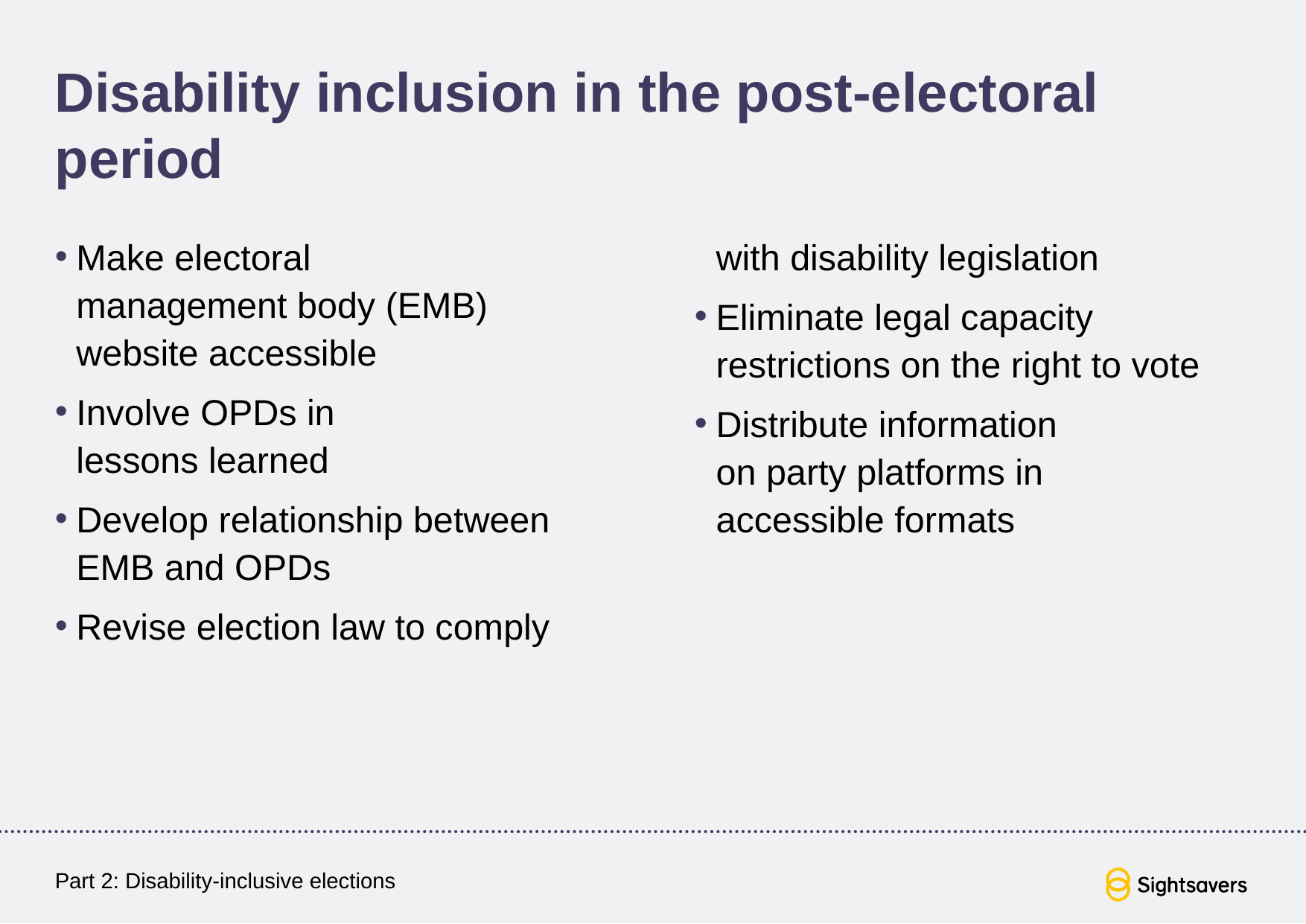

# Disability inclusion in the post-electoral period
Make electoral
management body (EMB) website accessible
Involve OPDs in
lessons learned
Develop relationship between EMB and OPDs
Revise election law to comply with disability legislation
Eliminate legal capacity restrictions on the right to vote
Distribute information
on party platforms in
accessible formats

Part 2: Disability-inclusive elections